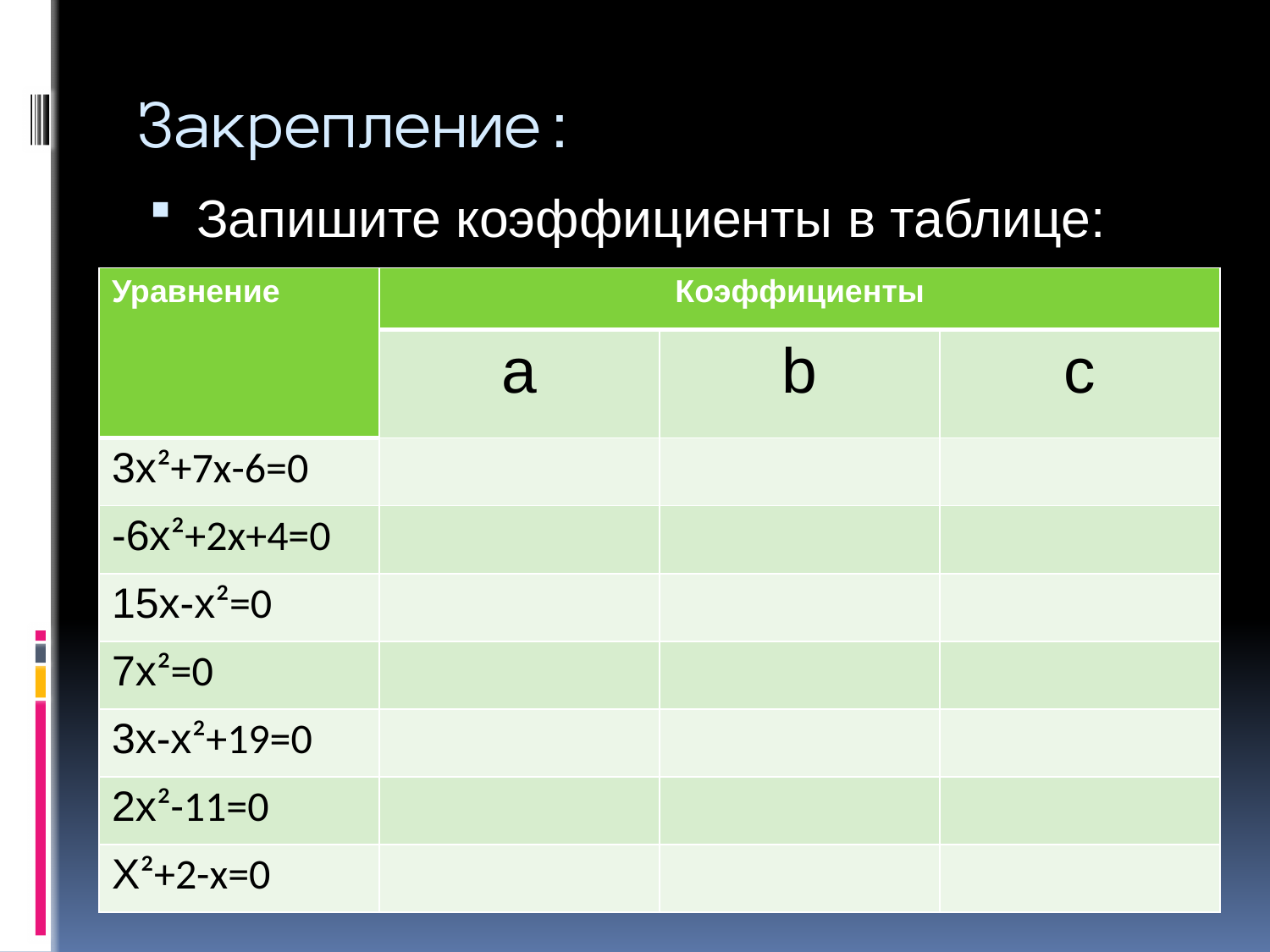

# Закрепление:
Запишите коэффициенты в таблице:

| Уравнение | Коэффициенты |  |  |
| --- | --- | --- | --- |
|  | а | b | с |
| 3х²+7х-6=0 |  |  |  |
| -6х²+2х+4=0 |  |  |  |
| 15х-х²=0 |  |  |  |
| 7х²=0 |  |  |  |
| 3х-х²+19=0 |  |  |  |
| 2х²-11=0 |  |  |  |
| Х²+2-х=0 |  |  |  |